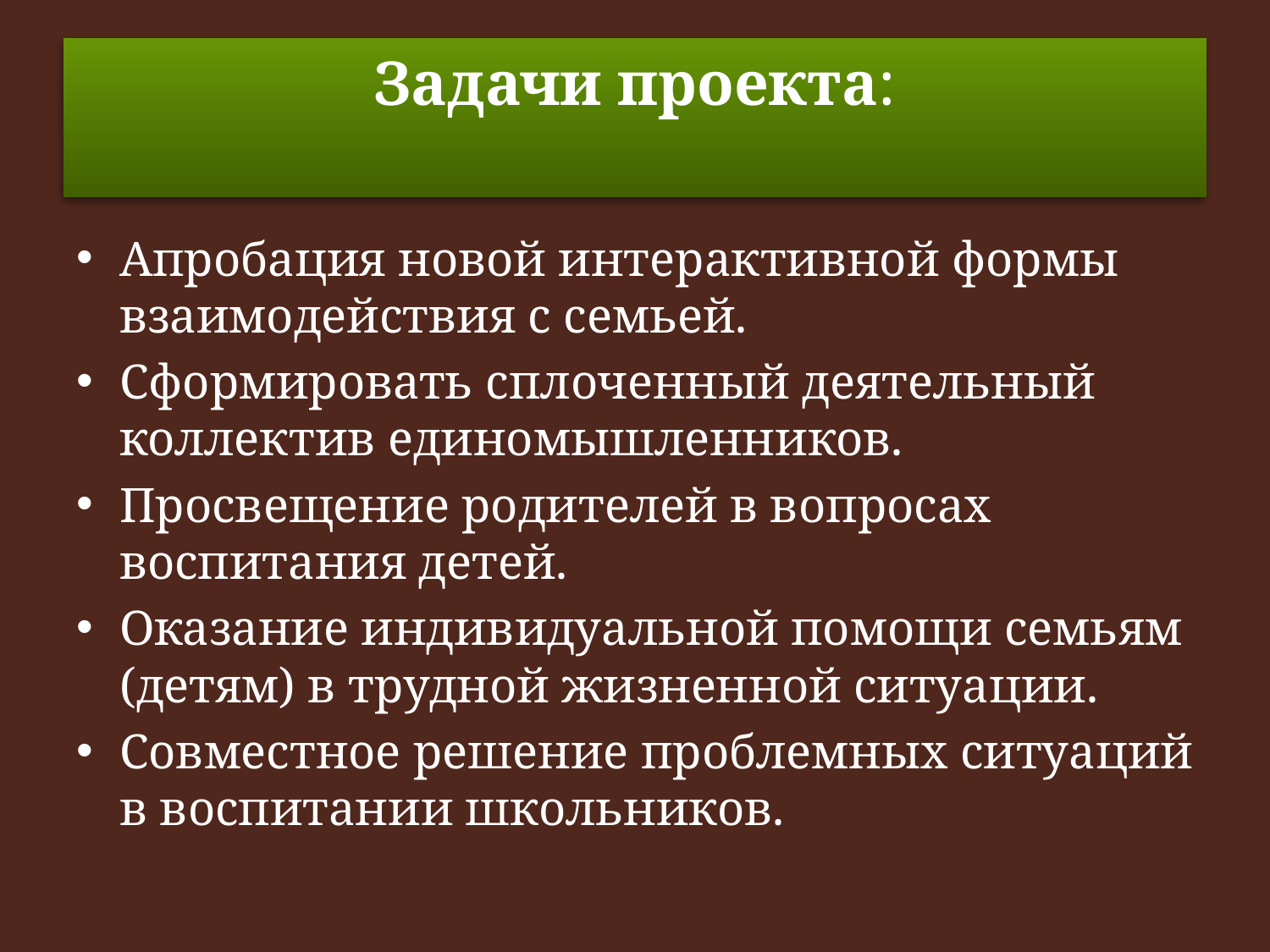

# Задачи проекта:
Апробация новой интерактивной формы взаимодействия с семьей.
Сформировать сплоченный деятельный коллектив единомышленников.
Просвещение родителей в вопросах воспитания детей.
Оказание индивидуальной помощи семьям (детям) в трудной жизненной ситуации.
Совместное решение проблемных ситуаций в воспитании школьников.